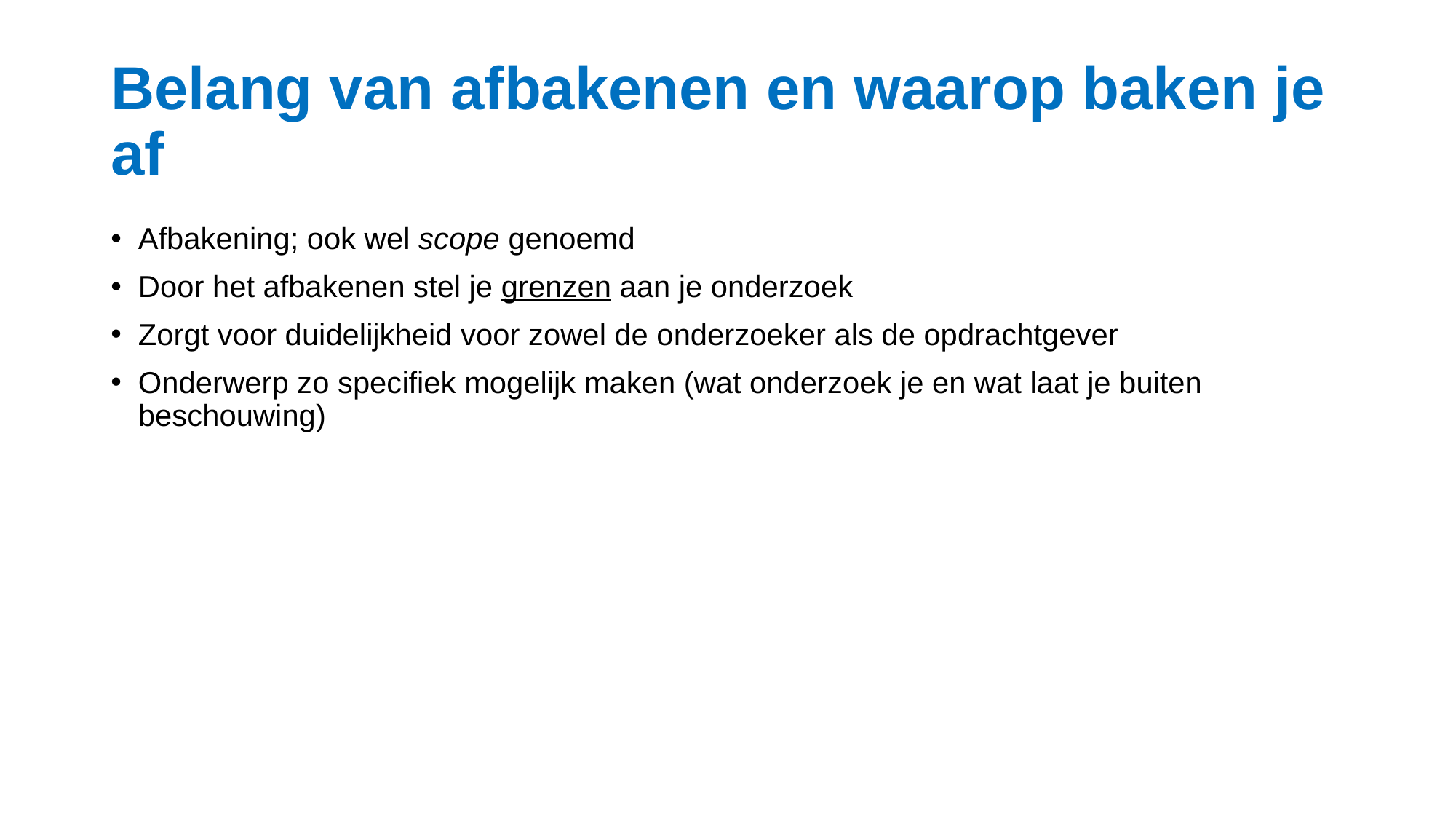

# Belang van afbakenen en waarop baken je af
Afbakening; ook wel scope genoemd
Door het afbakenen stel je grenzen aan je onderzoek
Zorgt voor duidelijkheid voor zowel de onderzoeker als de opdrachtgever
Onderwerp zo specifiek mogelijk maken (wat onderzoek je en wat laat je buiten beschouwing)